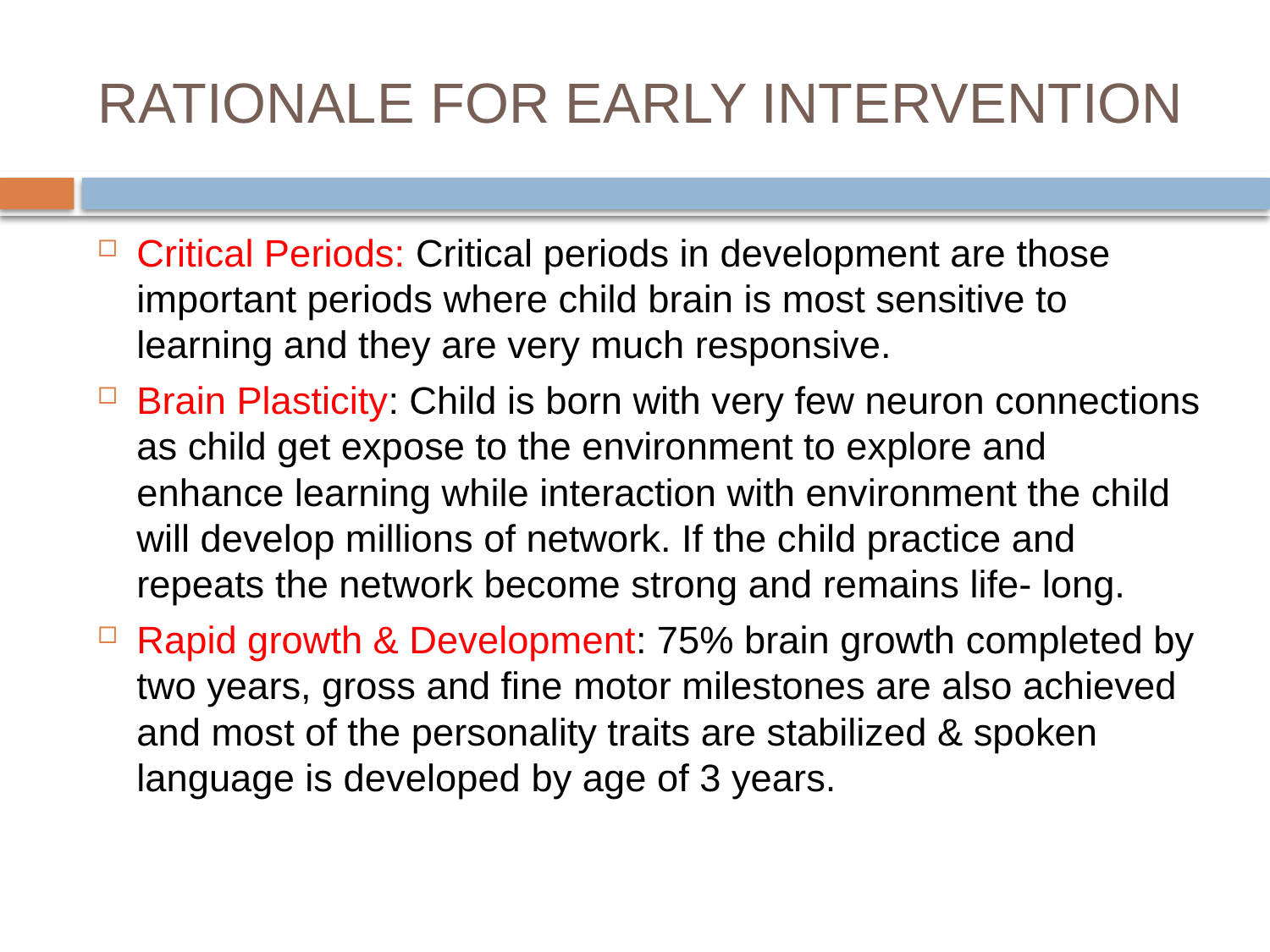

# RATIONALE FOR EARLY INTERVENTION
Critical Periods: Critical periods in development are those important periods where child brain is most sensitive to learning and they are very much responsive.
Brain Plasticity: Child is born with very few neuron connections as child get expose to the environment to explore and enhance learning while interaction with environment the child will develop millions of network. If the child practice and repeats the network become strong and remains life- long.
Rapid growth & Development: 75% brain growth completed by two years, gross and fine motor milestones are also achieved and most of the personality traits are stabilized & spoken language is developed by age of 3 years.